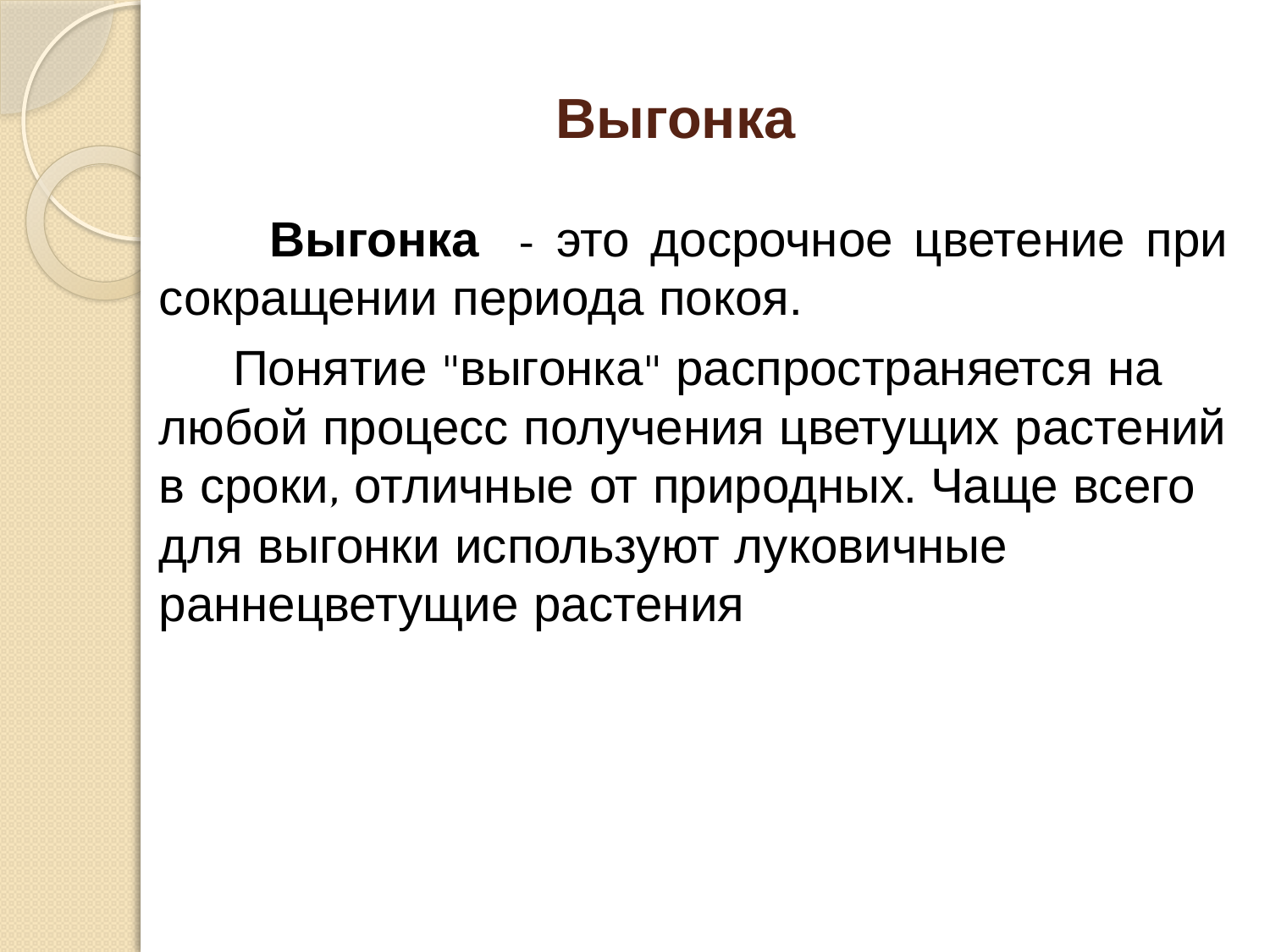

# Выгонка
     Выгонка  - это досрочное цветение при сокращении периода покоя.
     Понятие "выгонка" распространяется на любой процесс получения цветущих растений в сроки, отличные от природных. Чаще всего для выгонки используют луковичные раннецветущие растения